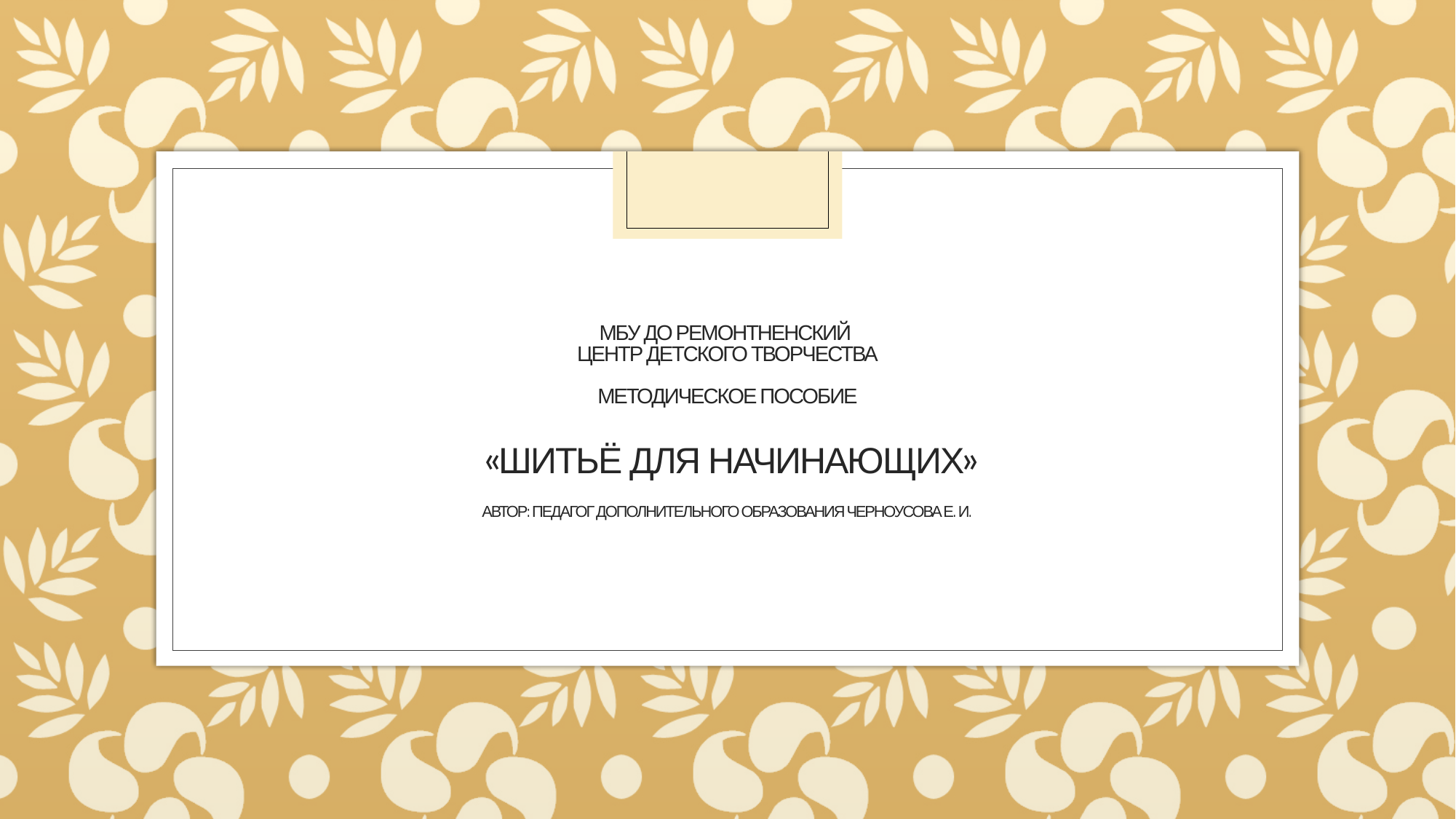

# МБУ ДО Ремонтненский Центр детского творчества Методическое пособие «шитьё для начинающих» Автор: педагог дополнительного образования Черноусова Е. И.